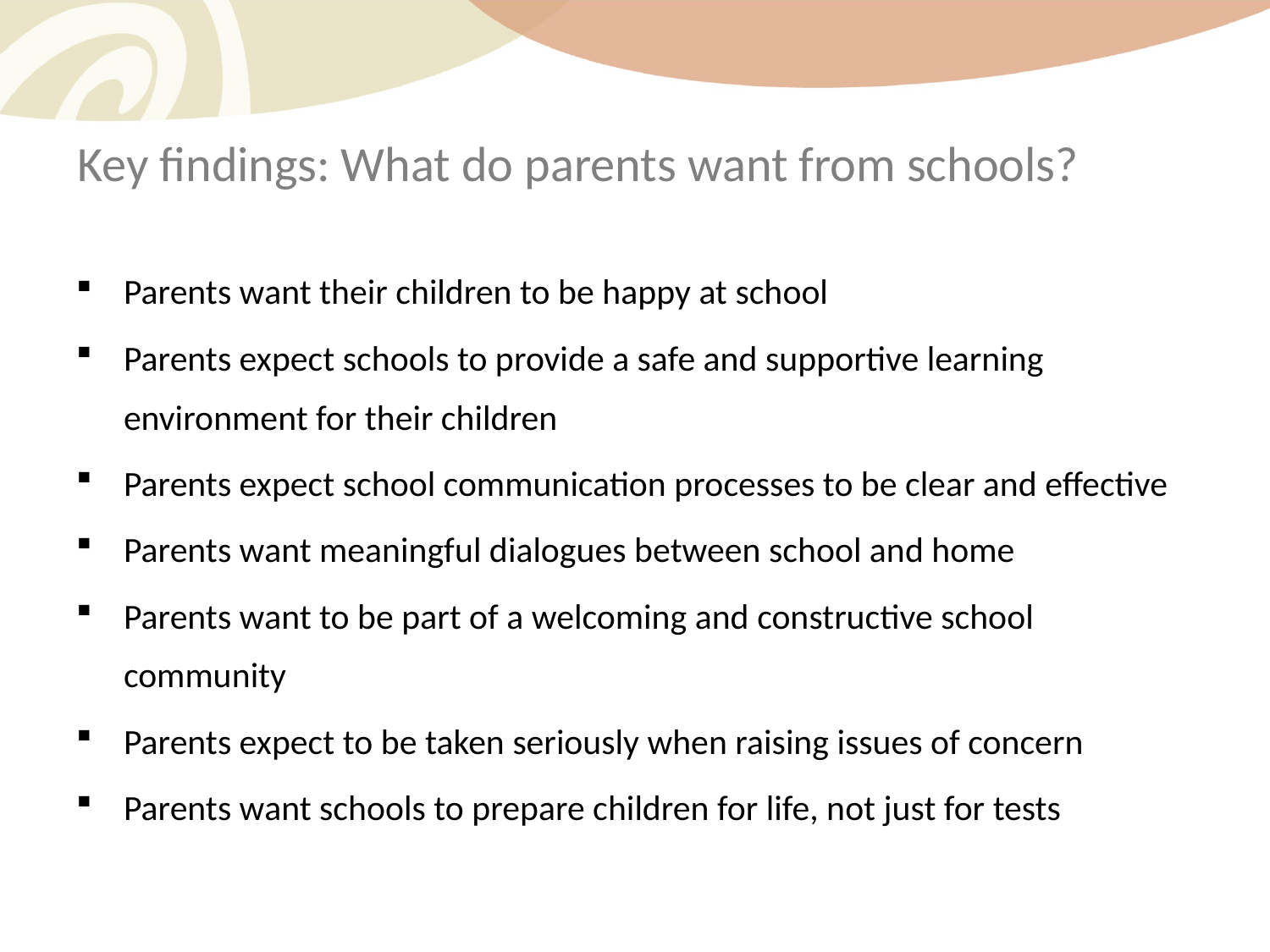

# Key findings: What do parents want from schools?
Parents want their children to be happy at school
Parents expect schools to provide a safe and supportive learning environment for their children
Parents expect school communication processes to be clear and effective
Parents want meaningful dialogues between school and home
Parents want to be part of a welcoming and constructive school community
Parents expect to be taken seriously when raising issues of concern
Parents want schools to prepare children for life, not just for tests